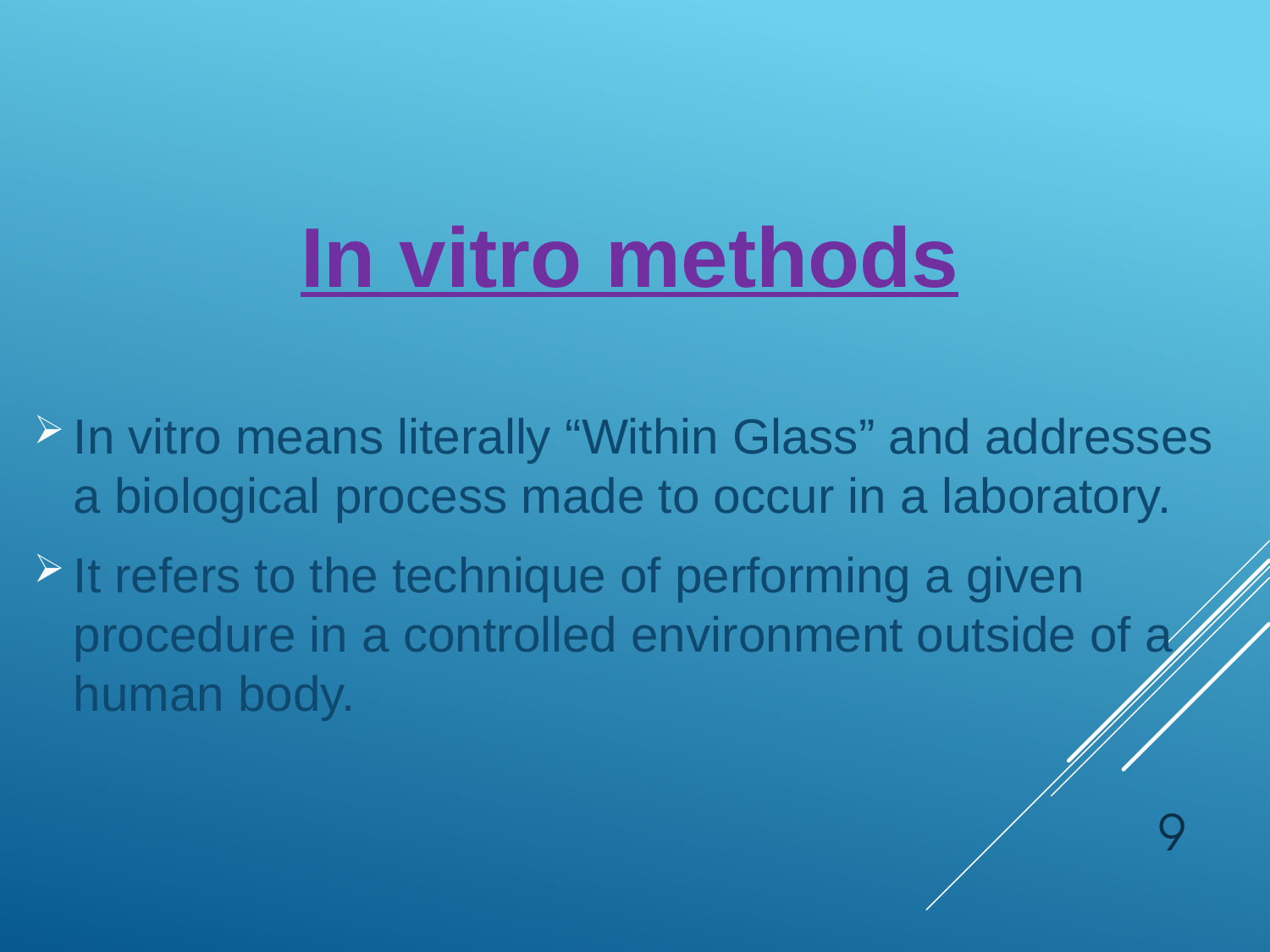

In vitro methods

In vitro means literally “Within Glass” and addresses a biological process made to occur in a laboratory.
It refers to the technique of performing a given procedure in a controlled environment outside of a human body.
9